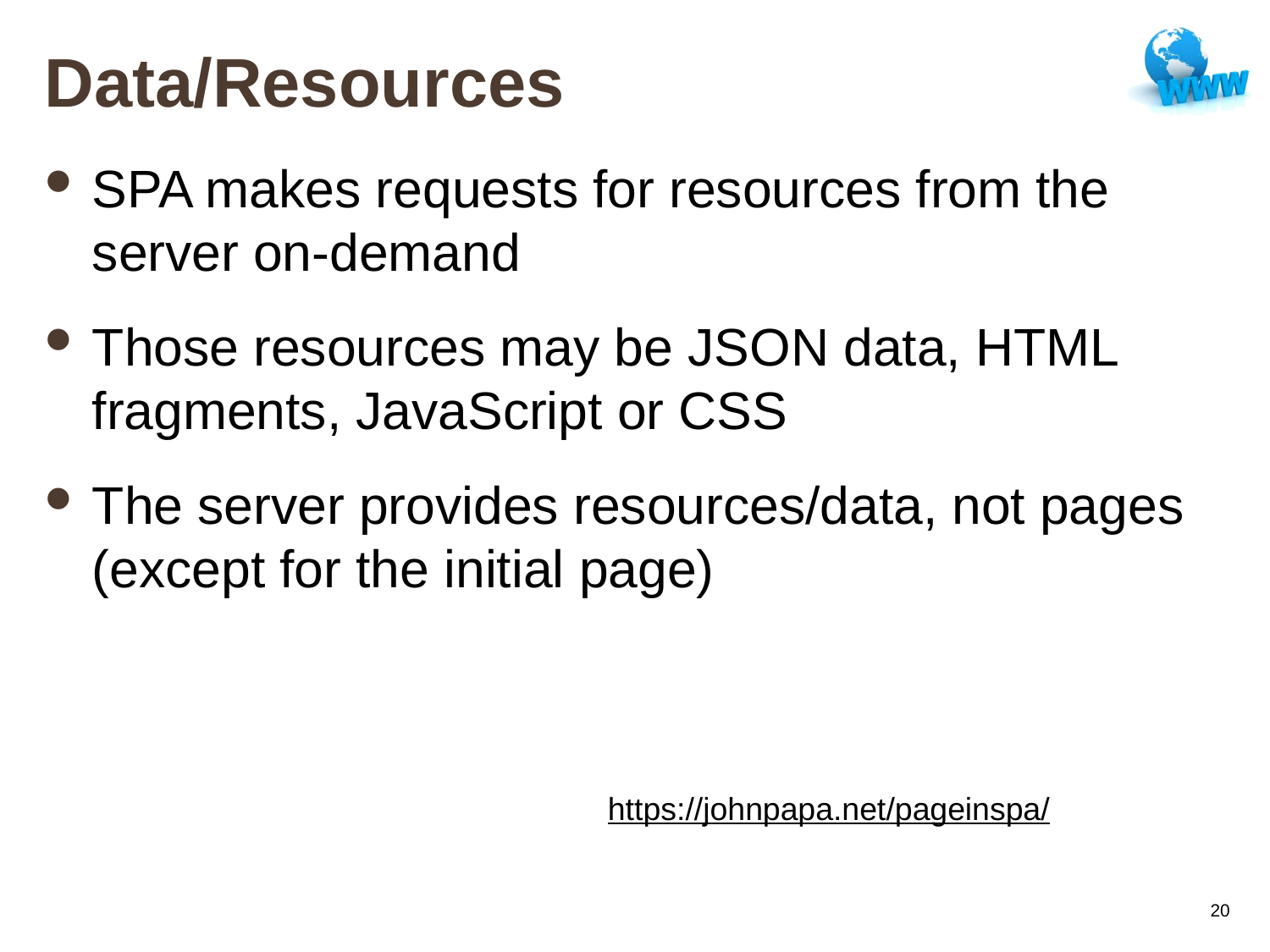

# Data/Resources
SPA makes requests for resources from the server on-demand
Those resources may be JSON data, HTML fragments, JavaScript or CSS
The server provides resources/data, not pages (except for the initial page)
https://johnpapa.net/pageinspa/
20